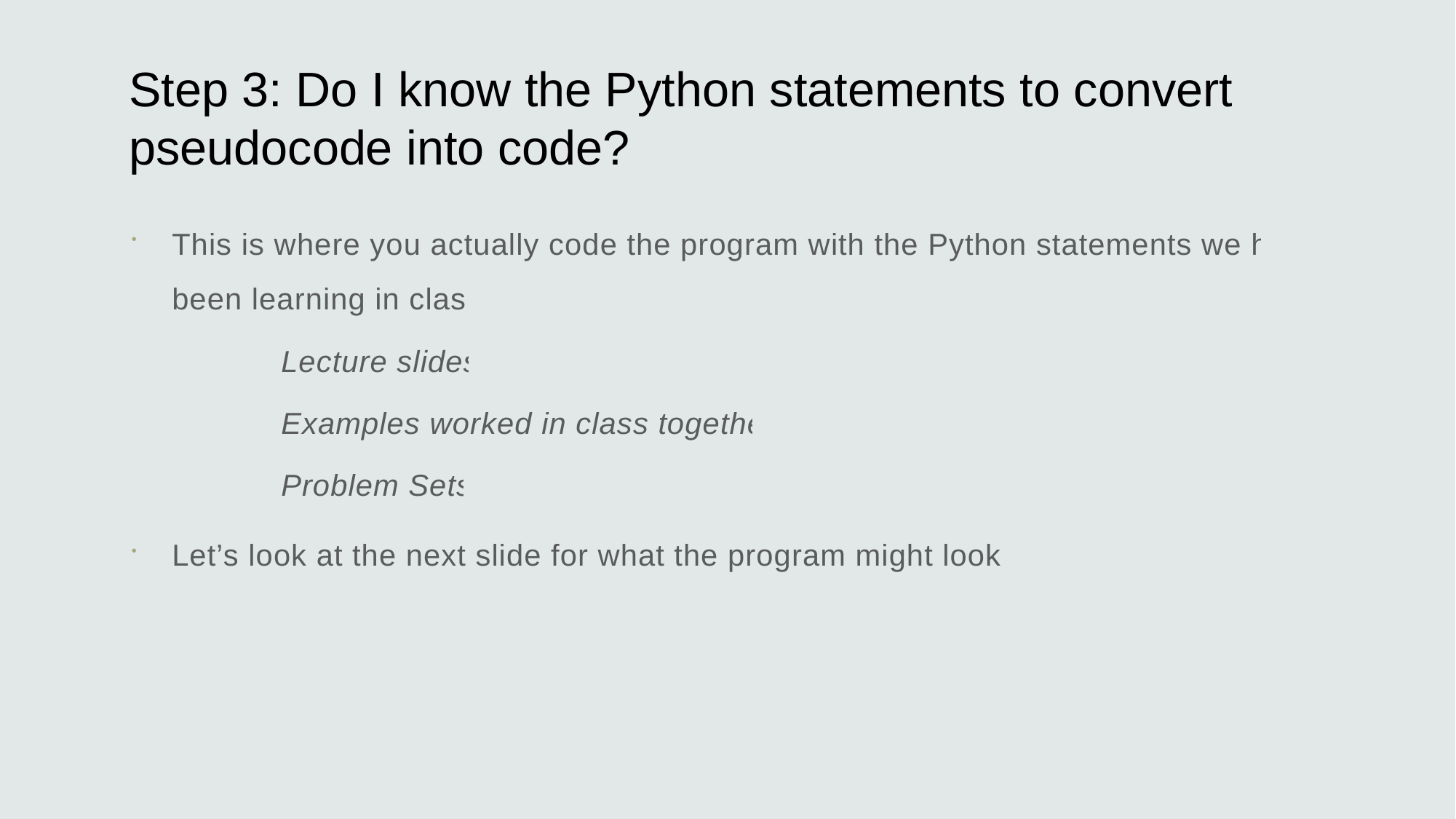

# Step 3: Do I know the Python statements to convert pseudocode into code?
This is where you actually code the program with the Python statements we have been learning in class
	Lecture slides
	Examples worked in class together
	Problem Sets
Let’s look at the next slide for what the program might look like